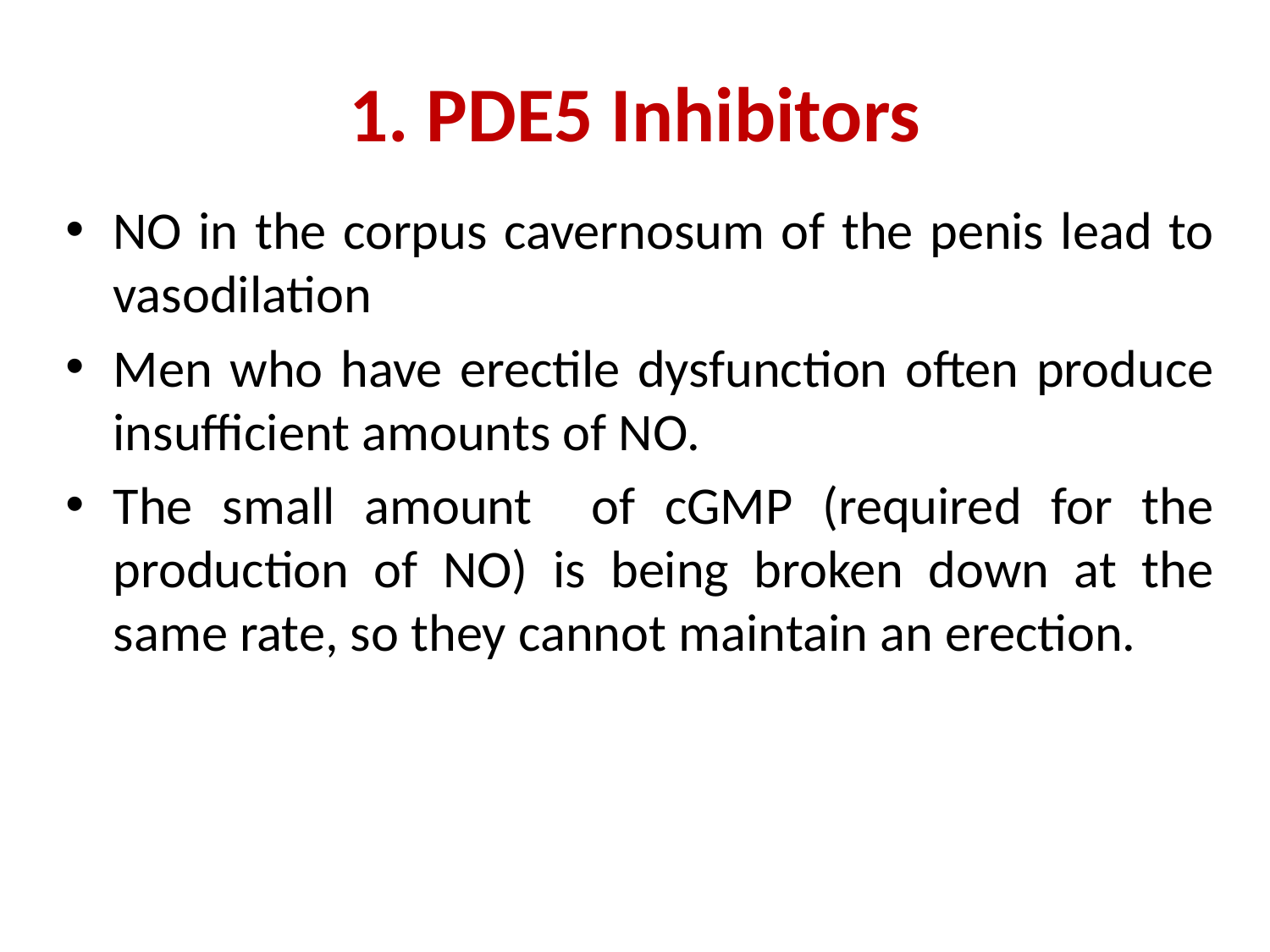

# 1. PDE5 Inhibitors
NO in the corpus cavernosum of the penis lead to vasodilation
Men who have erectile dysfunction often produce insufficient amounts of NO.
The small amount  of cGMP (required for the production of NO) is being broken down at the same rate, so they cannot maintain an erection.